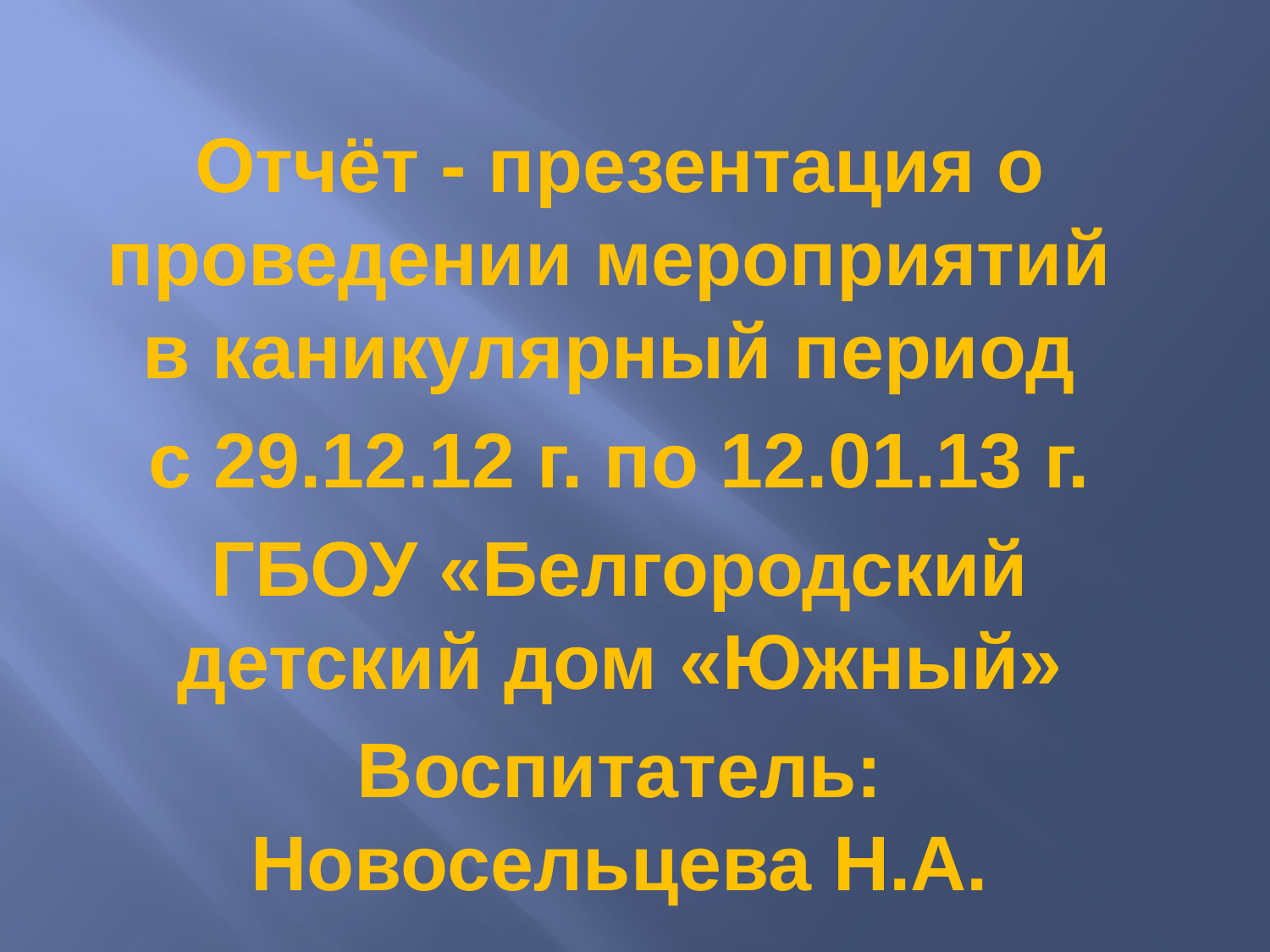

Отчёт - презентация о проведении мероприятий  в каникулярный период
с 29.12.12 г. по 12.01.13 г.
ГБОУ «Белгородский детский дом «Южный»
Воспитатель: Новосельцева Н.А.